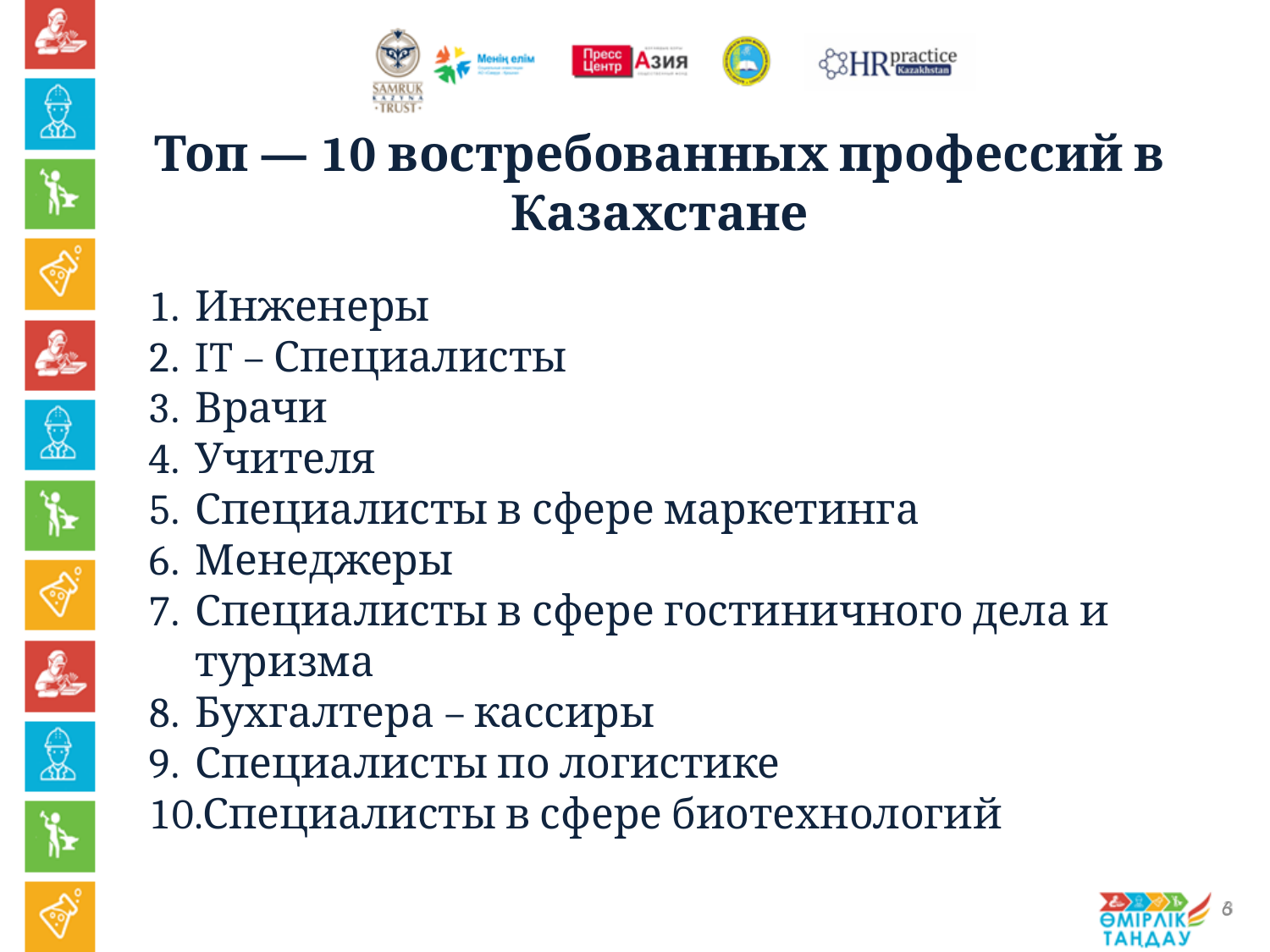

Топ — 10 востребованных профессий в Казахстане

Инженеры
IT – Специалисты
Врачи
Учителя
Специалисты в сфере маркетинга
Менеджеры
Специалисты в сфере гостиничного дела и туризма
Бухгалтера – кассиры
Специалисты по логистике
Специалисты в сфере биотехнологий

6